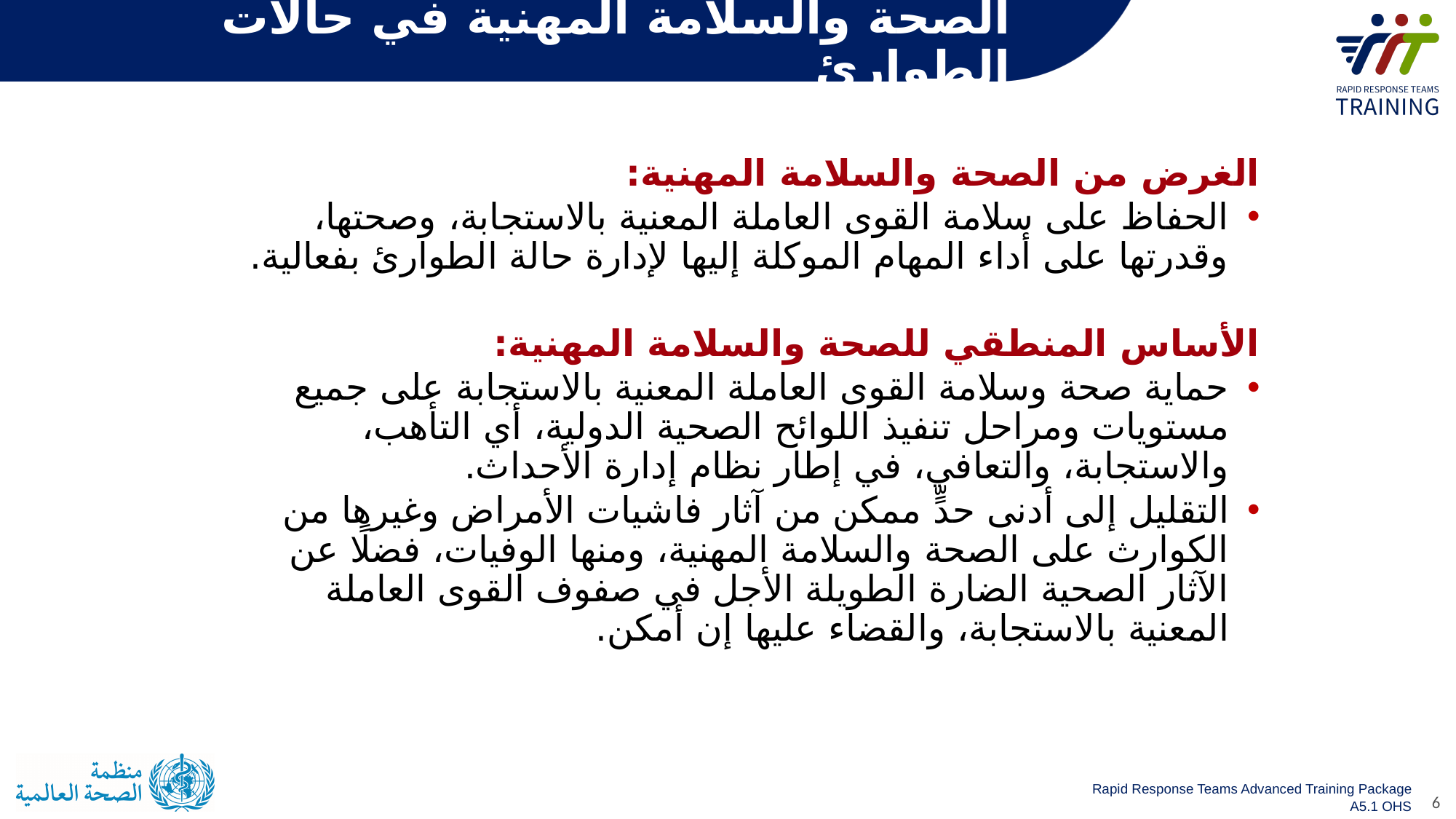

الصحة والسلامة المهنية في حالات الطوارئ
الغرض من الصحة والسلامة المهنية:
الحفاظ على سلامة القوى العاملة المعنية بالاستجابة، وصحتها، وقدرتها على أداء المهام الموكلة إليها لإدارة حالة الطوارئ بفعالية.

‫الأساس المنطقي للصحة والسلامة المهنية:
حماية صحة وسلامة القوى العاملة المعنية بالاستجابة على جميع مستويات ومراحل تنفيذ اللوائح الصحية الدولية، أي التأهب، والاستجابة، والتعافي، في إطار نظام إدارة الأحداث.
التقليل إلى أدنى حدٍّ ممكن من آثار فاشيات الأمراض وغيرها من الكوارث على الصحة والسلامة المهنية، ومنها الوفيات، فضلًا عن الآثار الصحية الضارة الطويلة الأجل في صفوف القوى العاملة المعنية بالاستجابة، والقضاء عليها إن أمكن.
6